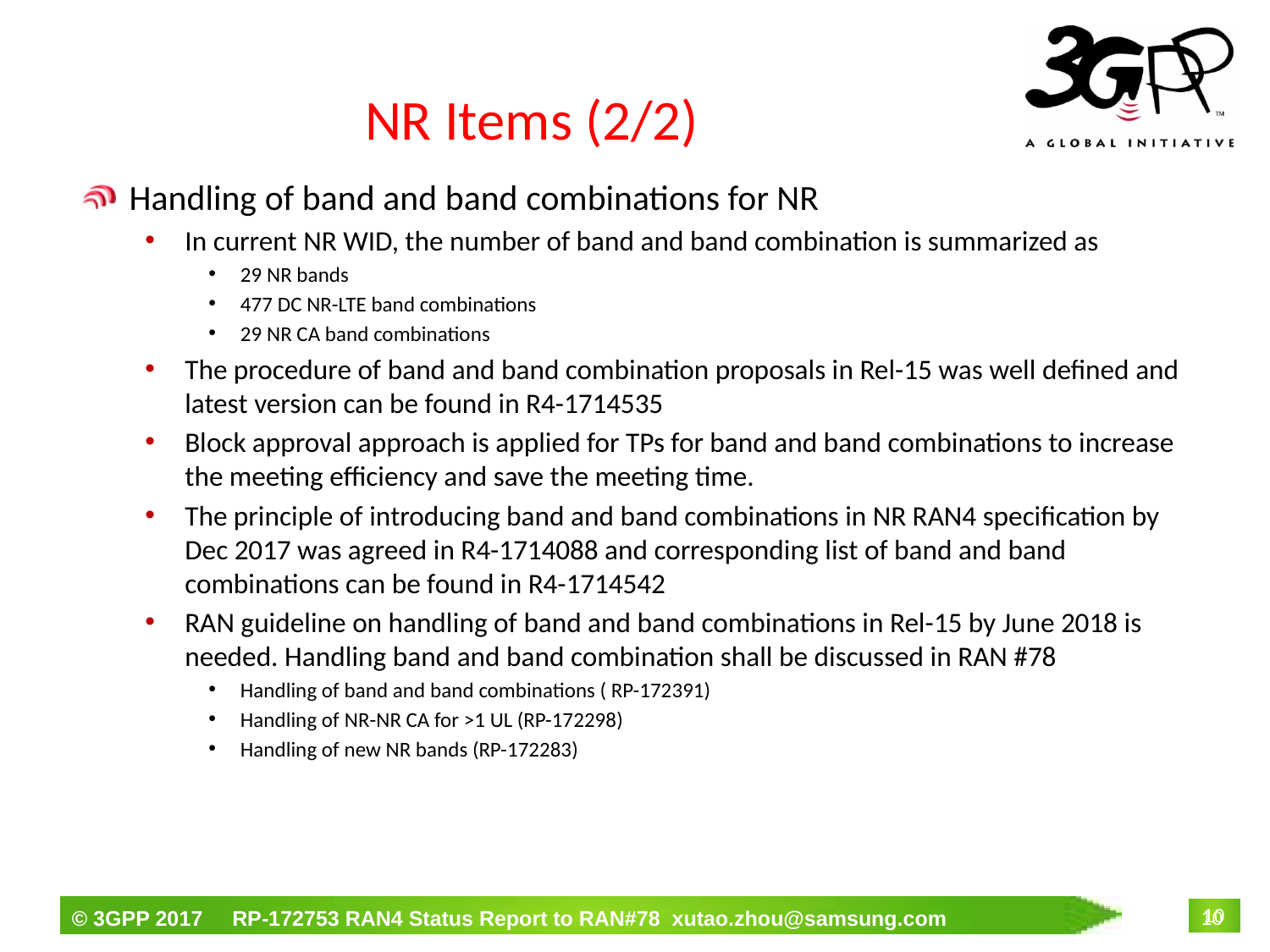

# NR Items (2/2)
Handling of band and band combinations for NR
In current NR WID, the number of band and band combination is summarized as
29 NR bands
477 DC NR-LTE band combinations
29 NR CA band combinations
The procedure of band and band combination proposals in Rel-15 was well defined and latest version can be found in R4-1714535
Block approval approach is applied for TPs for band and band combinations to increase the meeting efficiency and save the meeting time.
The principle of introducing band and band combinations in NR RAN4 specification by Dec 2017 was agreed in R4-1714088 and corresponding list of band and band combinations can be found in R4-1714542
RAN guideline on handling of band and band combinations in Rel-15 by June 2018 is needed. Handling band and band combination shall be discussed in RAN #78
Handling of band and band combinations ( RP-172391)
Handling of NR-NR CA for >1 UL (RP-172298)
Handling of new NR bands (RP-172283)

10